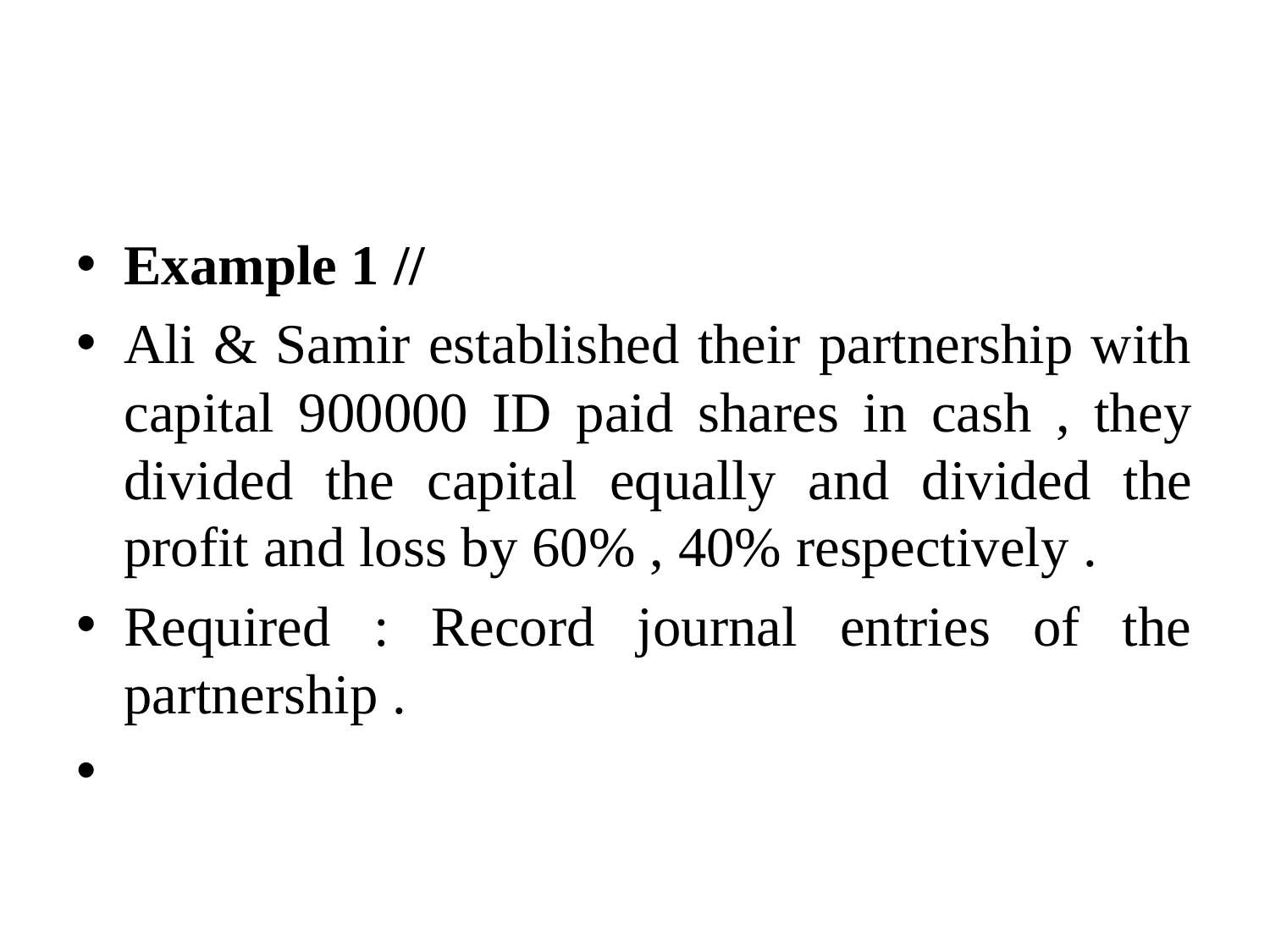

#
Example 1 //
Ali & Samir established their partnership with capital 900000 ID paid shares in cash , they divided the capital equally and divided the profit and loss by 60% , 40% respectively .
Required : Record journal entries of the partnership .